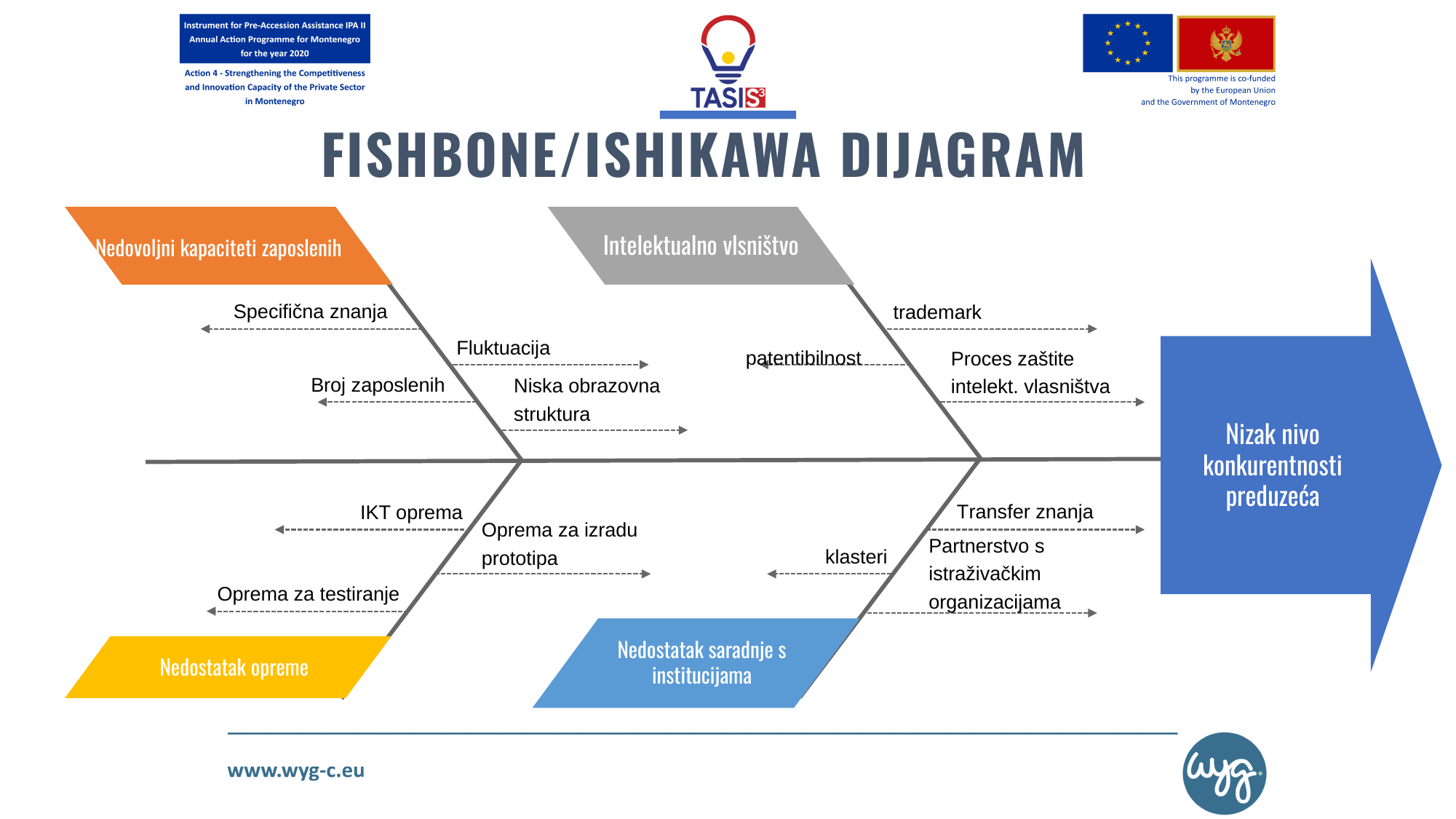

FISHBONE/ISHIKAWA DIJAGRAM

Intelektualno vlsništvo
Nedovoljni kapaciteti zaposlenih

Specifična znanja
trademark
Fluktuacija
patentibilnost
Proces zaštite intelekt. vlasništva
Broj zaposlenih
Niska obrazovna struktura
Nizak nivo konkurentnosti preduzeća
Transfer znanja
IKT oprema
Oprema za izradu prototipa
Partnerstvo s istraživačkim organizacijama
klasteri
Oprema za testiranje

Nedostatak saradnje s institucijama

Nedostatak opreme